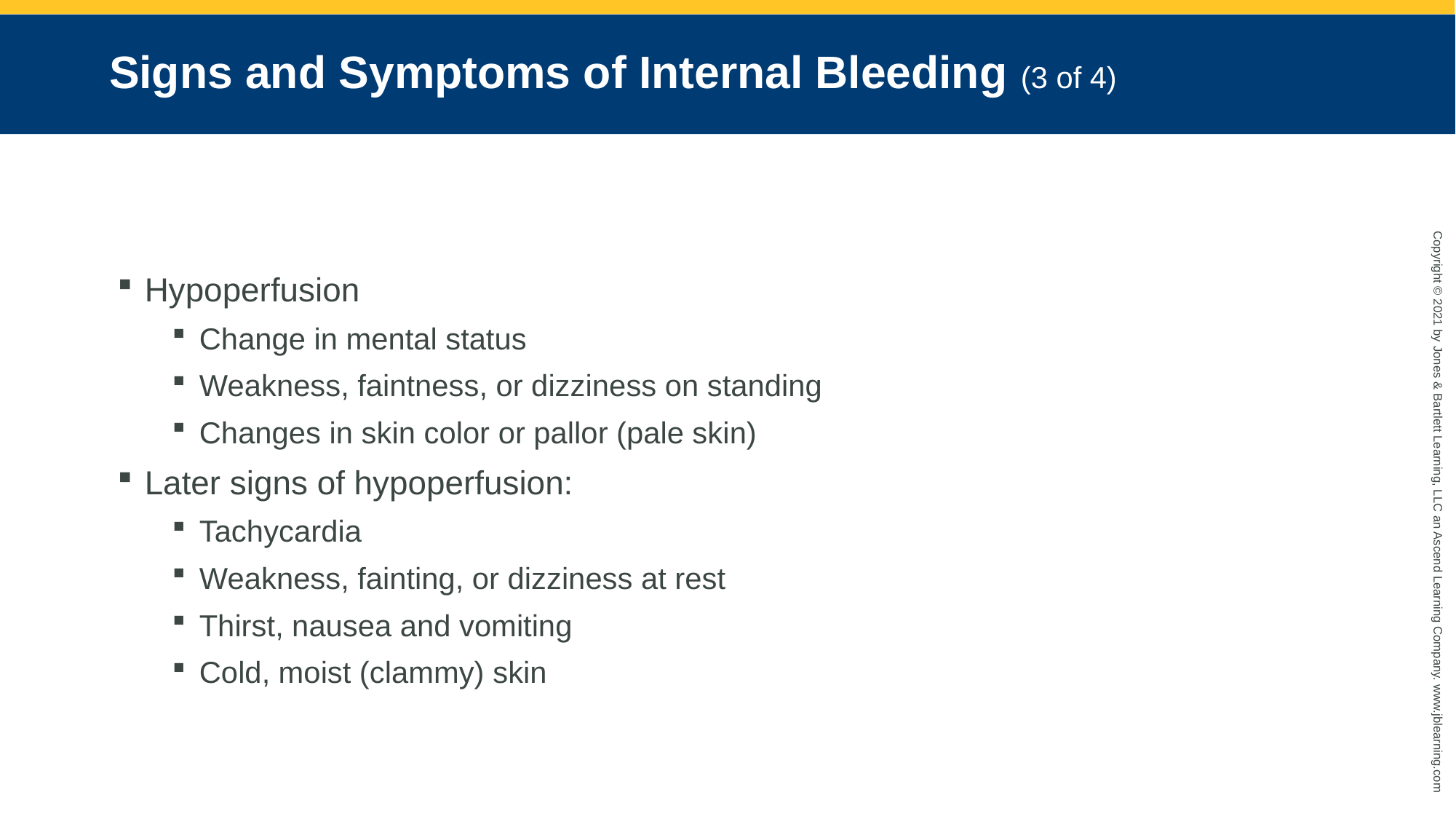

# Signs and Symptoms of Internal Bleeding (3 of 4)
Hypoperfusion
Change in mental status
Weakness, faintness, or dizziness on standing
Changes in skin color or pallor (pale skin)
Later signs of hypoperfusion:
Tachycardia
Weakness, fainting, or dizziness at rest
Thirst, nausea and vomiting
Cold, moist (clammy) skin